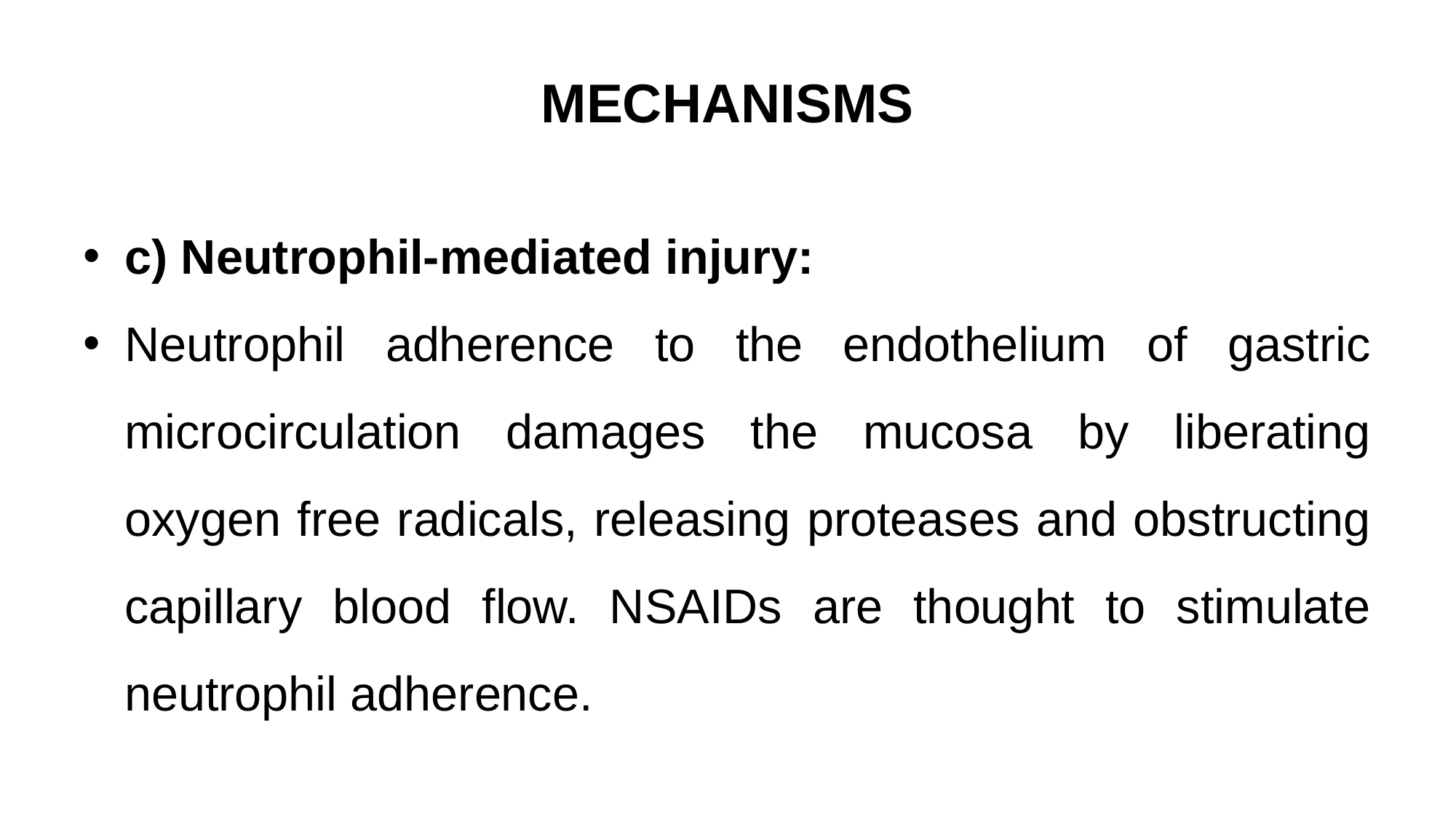

# MECHANISMS
c) Neutrophil-mediated injury:
Neutrophil adherence to the endothelium of gastric microcirculation damages the mucosa by liberating oxygen free radicals, releasing proteases and obstructing capillary blood flow. NSAIDs are thought to stimulate neutrophil adherence.